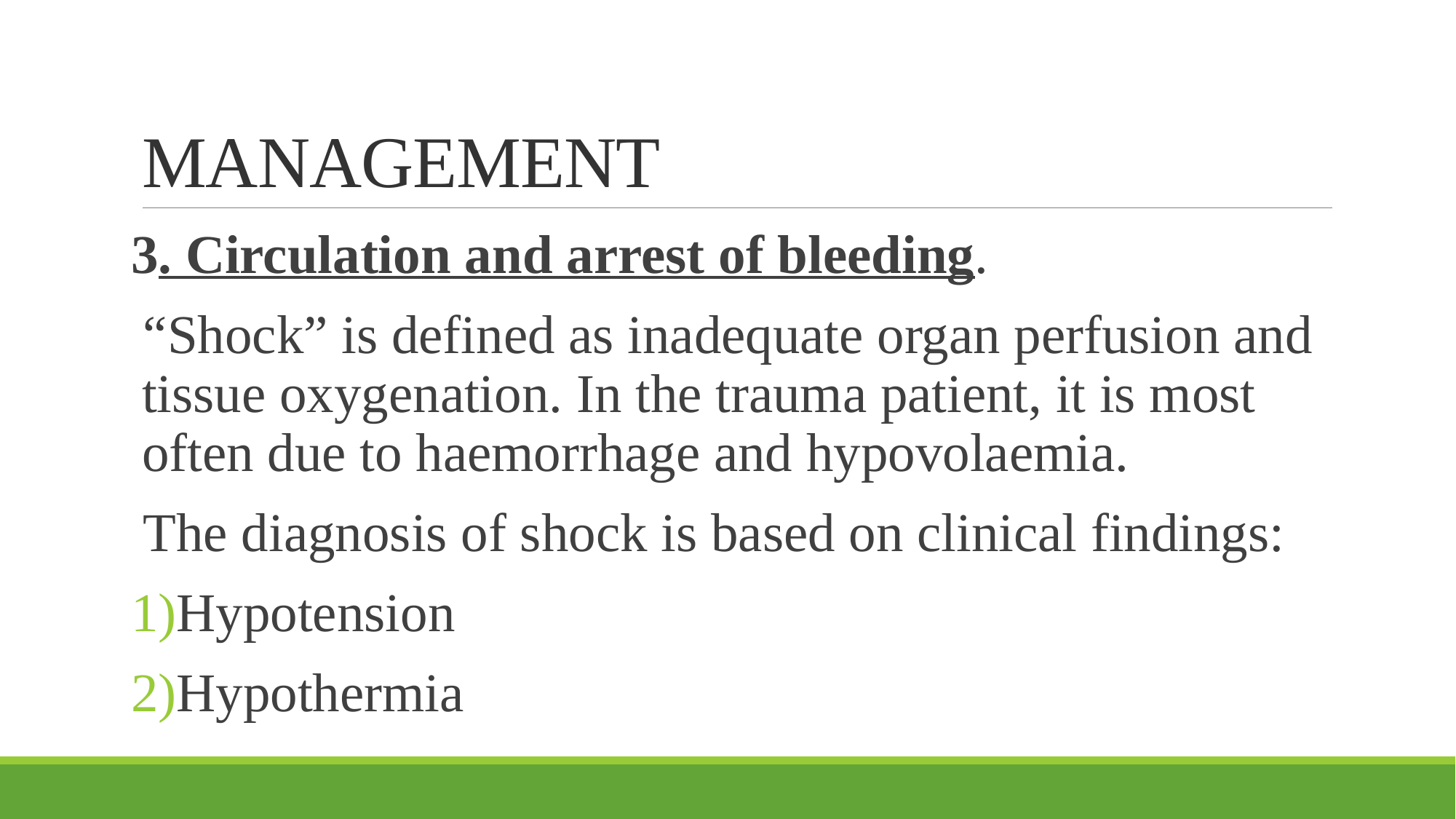

# MANAGEMENT
3. Circulation and arrest of bleeding.
“Shock” is defined as inadequate organ perfusion and tissue oxygenation. In the trauma patient, it is most often due to haemorrhage and hypovolaemia.
The diagnosis of shock is based on clinical findings:
Hypotension
Hypothermia